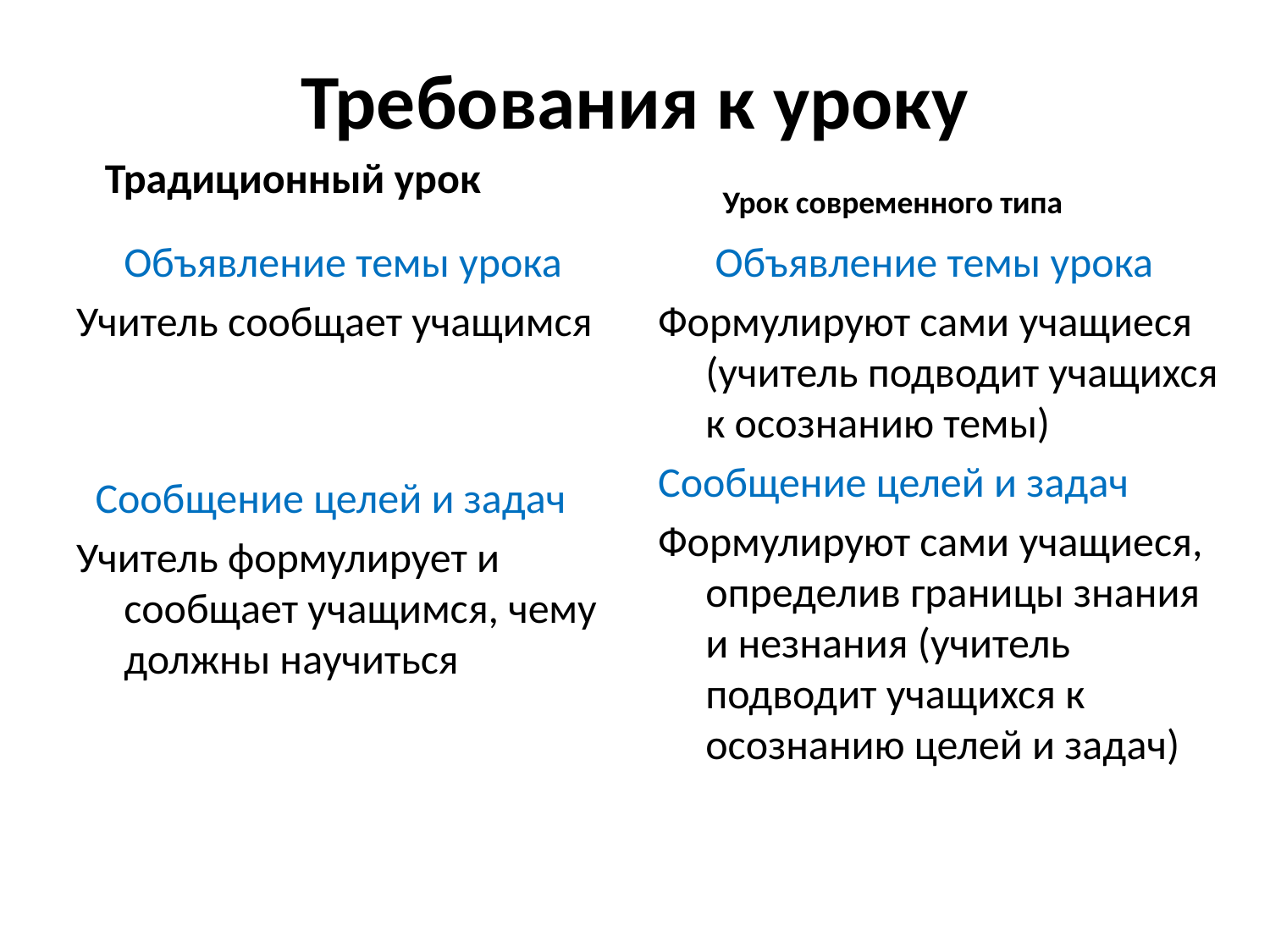

# Требования к уроку

         Урок современного типа

   Традиционный урок

     Объявление темы урока
Учитель сообщает учащимся

  Сообщение целей и задач
Учитель формулирует и сообщает учащимся, чему должны научиться
      Объявление темы урока
Формулируют сами учащиеся (учитель подводит учащихся к осознанию темы)
Сообщение целей и задач
Формулируют сами учащиеся, определив границы знания и незнания (учитель подводит учащихся к осознанию целей и задач)